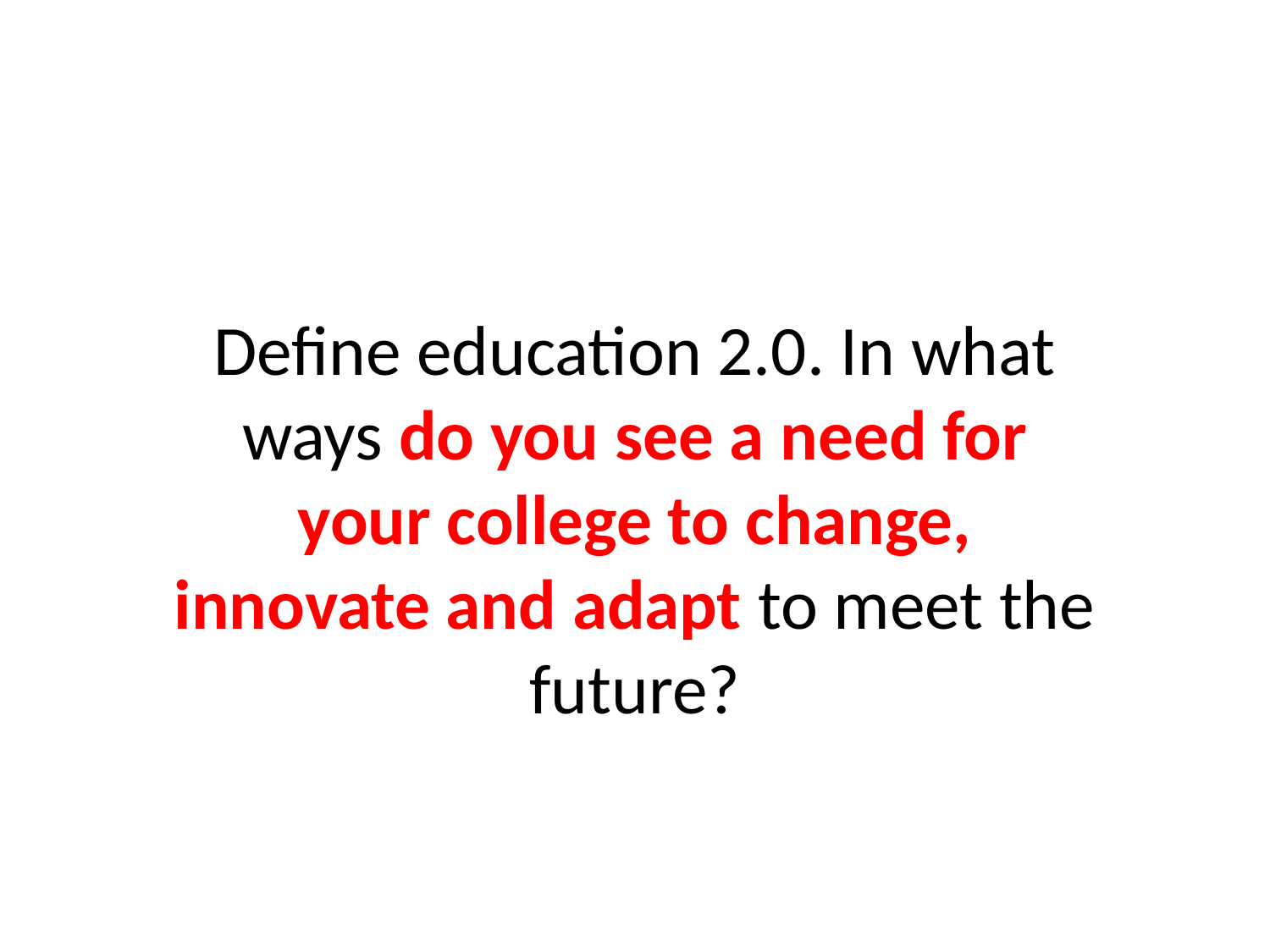

Define education 2.0. In what ways do you see a need for your college to change, innovate and adapt to meet the future?